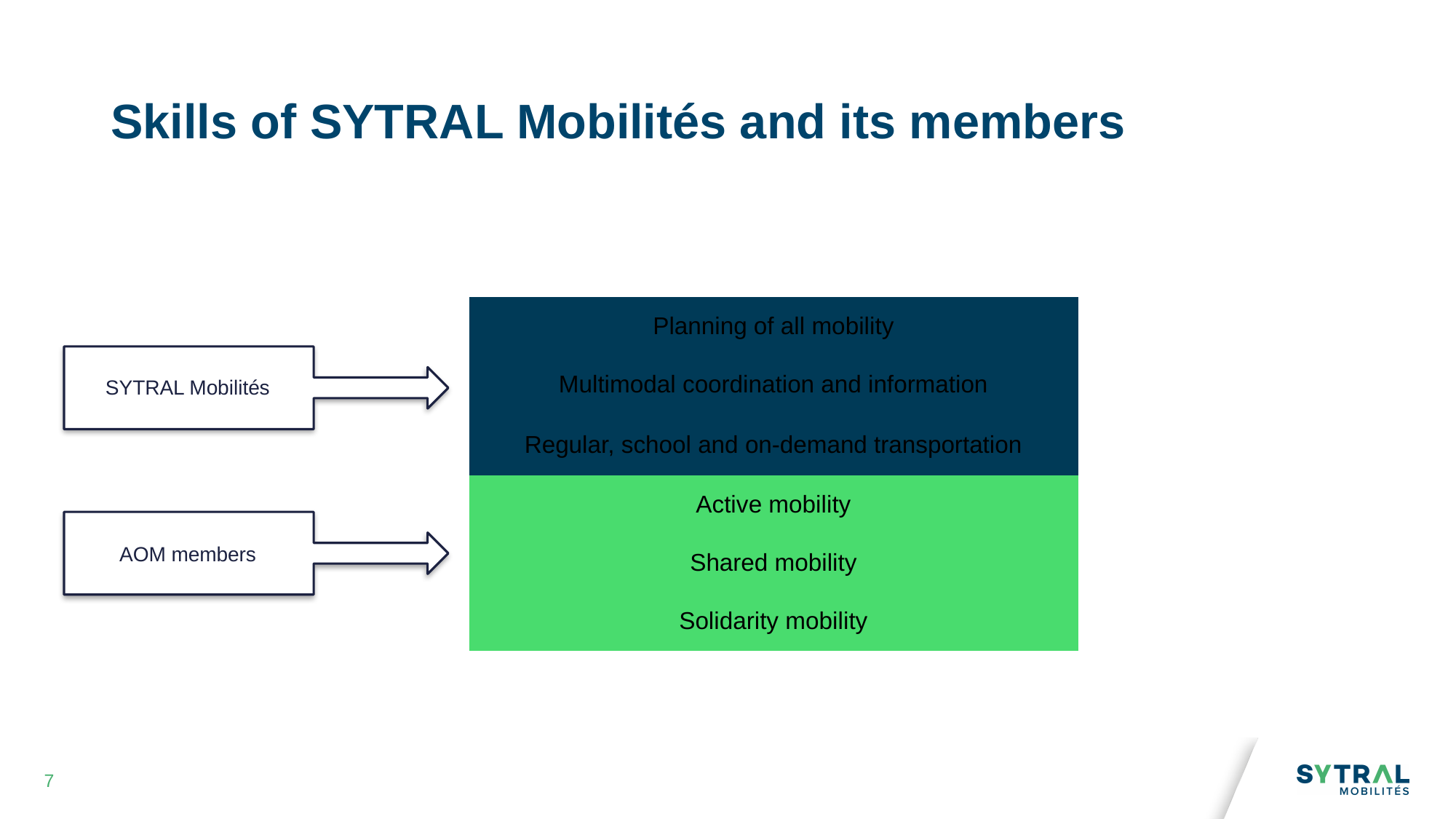

# Skills of SYTRAL Mobilités and its members
|  |
| --- |
| Planning of all mobility |
| Multimodal coordination and information |
| Regular, school and on-demand transportation |
| Active mobility |
| Shared mobility |
| Solidarity mobility |

SYTRAL Mobilités

AOM members
7